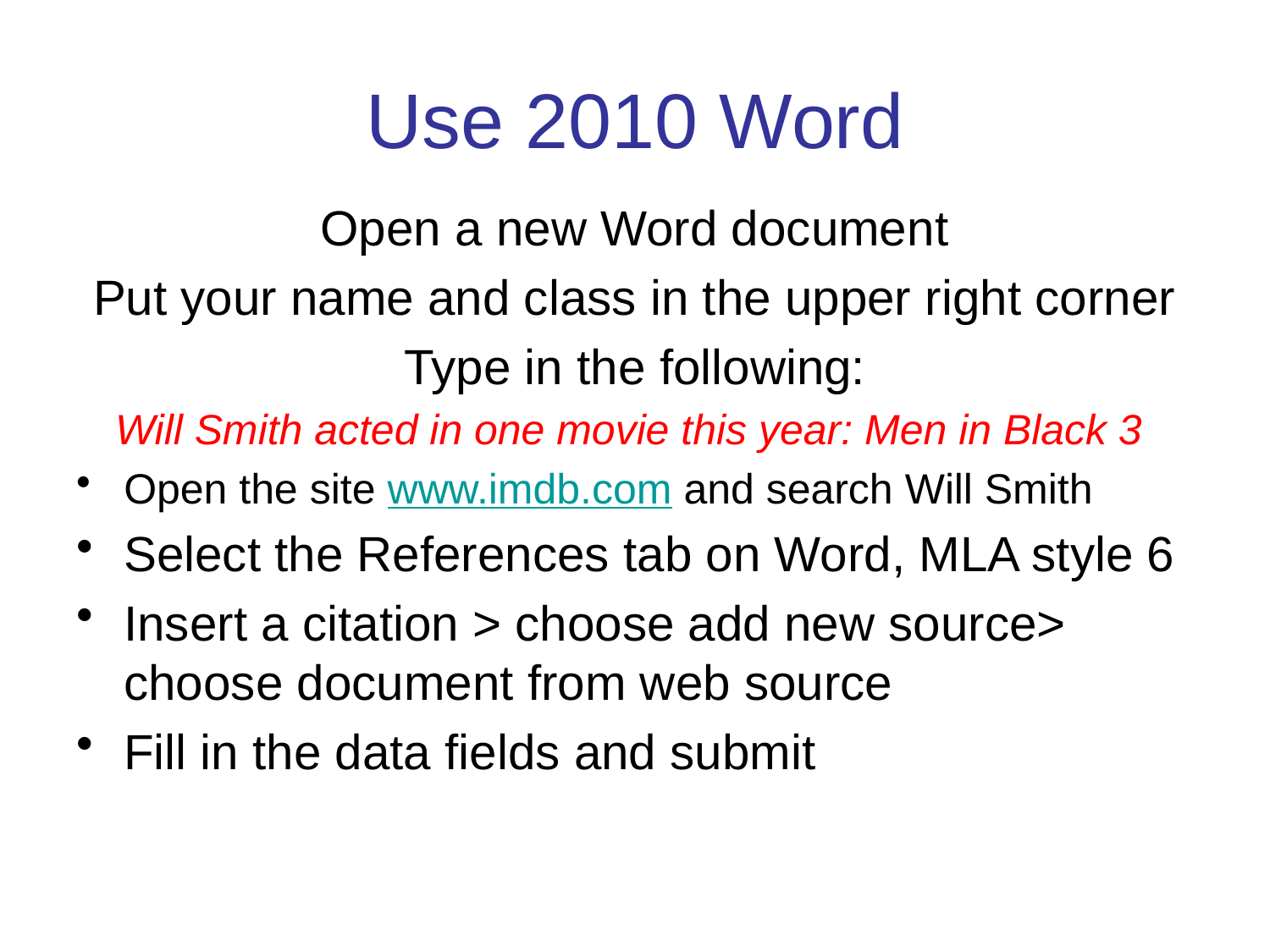

# Use 2010 Word
Open a new Word document
Put your name and class in the upper right corner
Type in the following:
Will Smith acted in one movie this year: Men in Black 3
Open the site www.imdb.com and search Will Smith
Select the References tab on Word, MLA style 6
Insert a citation > choose add new source> choose document from web source
Fill in the data fields and submit